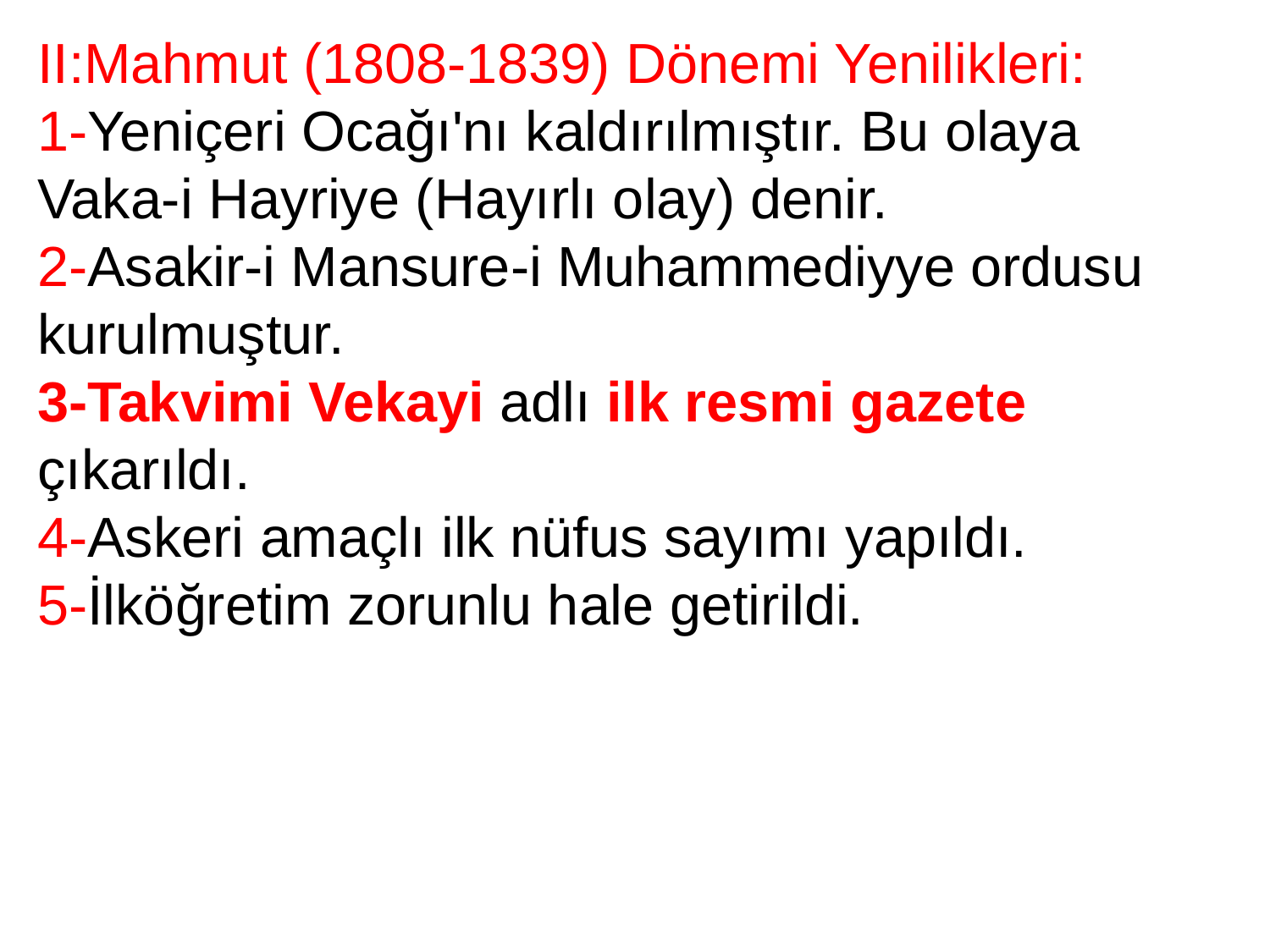

II:Mahmut (1808-1839) Dönemi Yenilikleri:
1-Yeniçeri Ocağı'nı kaldırılmıştır. Bu olaya Vaka-i Hayriye (Hayırlı olay) denir.
2-Asakir-i Mansure-i Muhammediyye ordusu kurulmuştur.
3-Takvimi Vekayi adlı ilk resmi gazete çıkarıldı.
4-Askeri amaçlı ilk nüfus sayımı yapıldı.
5-İlköğretim zorunlu hale getirildi.